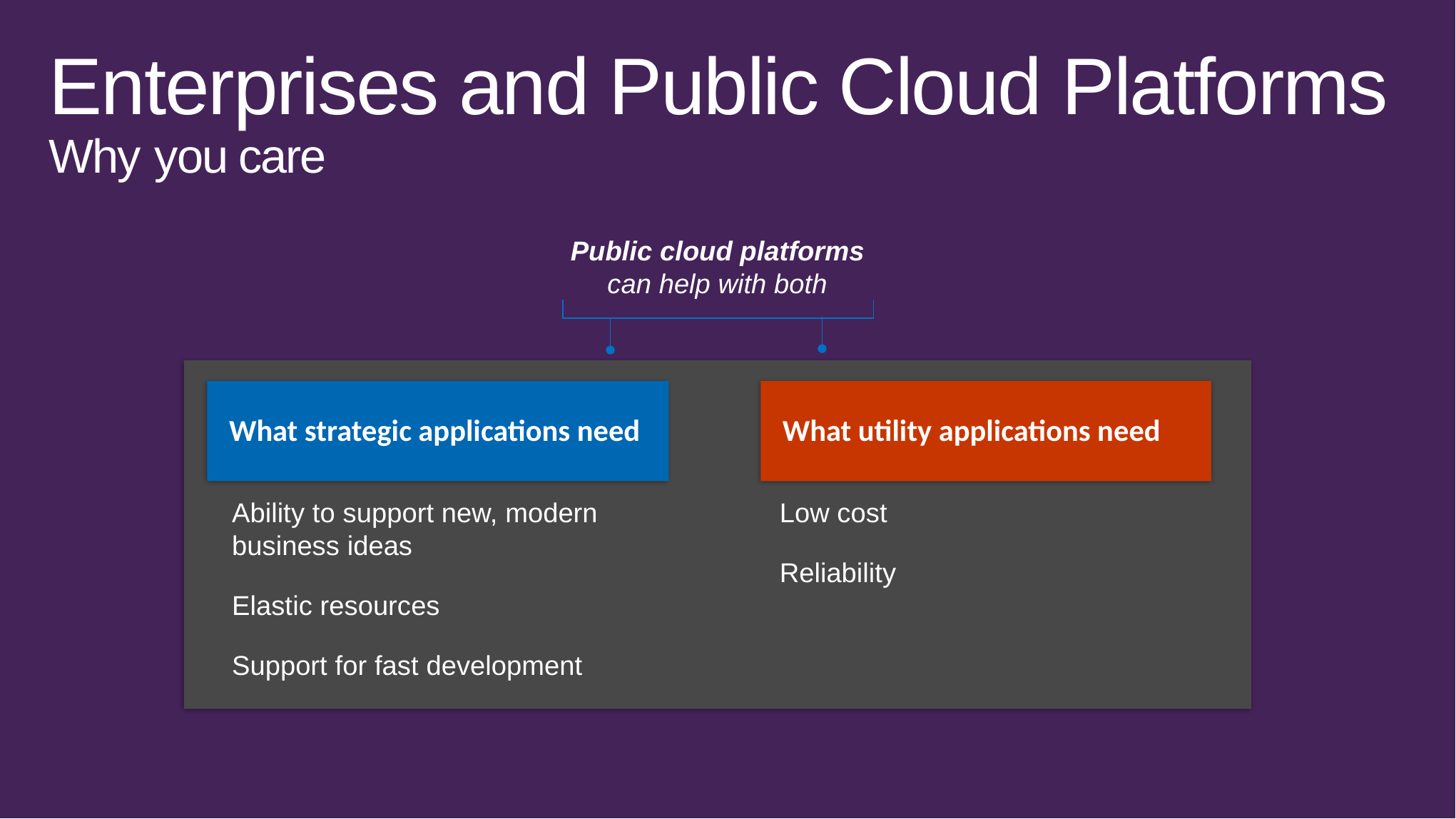

# Enterprises and Public Cloud Platforms Why you care

Public cloud platforms
can help with both

What strategic applications need
What utility applications need
Ability to support new, modern business ideas
Elastic resources
Support for fast development

Low cost
Reliability